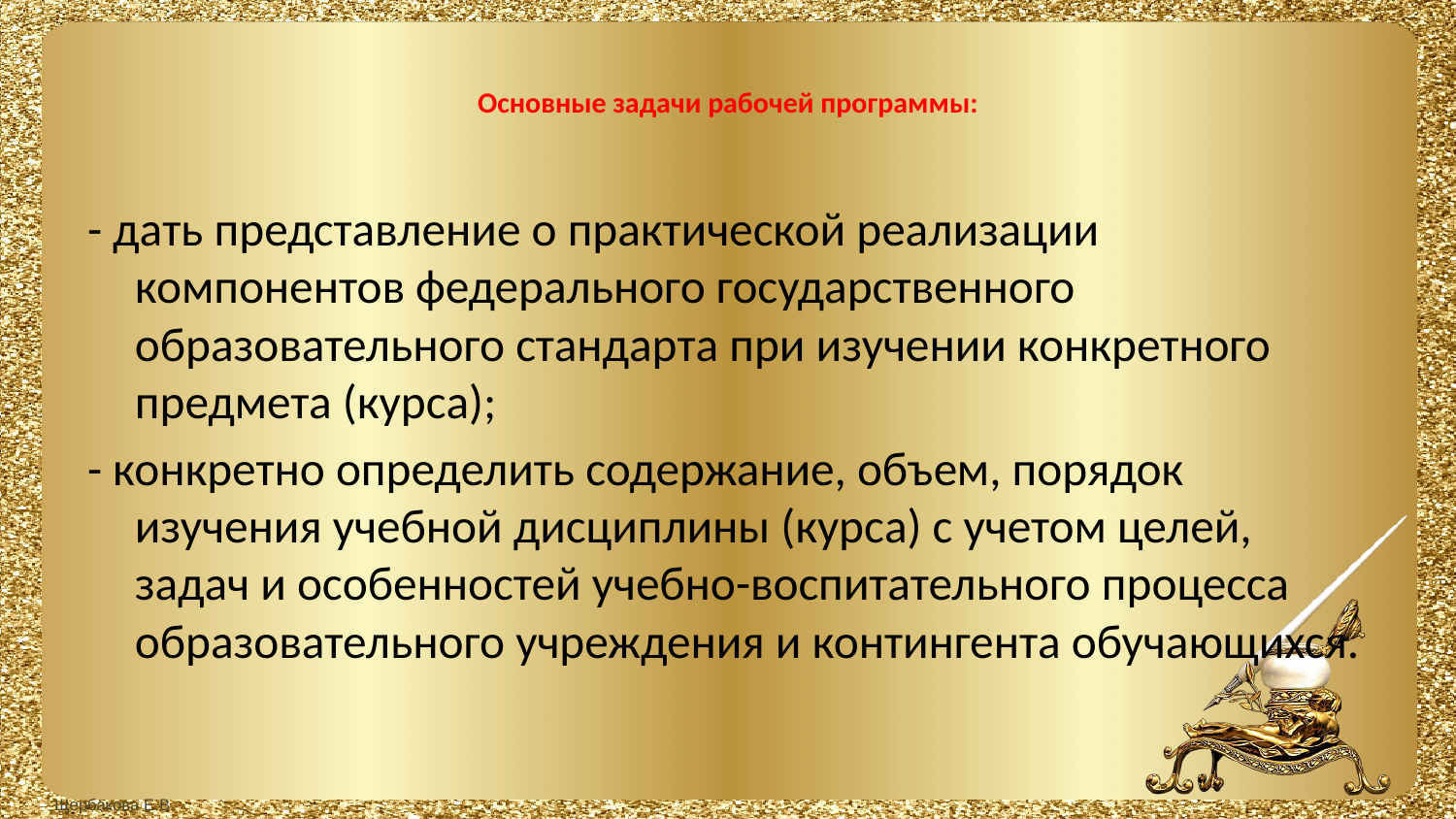

# Основные задачи рабочей программы:
- дать представление о практической реализации компонентов федерального государственного образовательного стандарта при изучении конкретного предмета (курса);
- конкретно определить содержание, объем, порядок изучения учебной дисциплины (курса) с учетом целей, задач и особенностей учебно-воспитательного процесса образовательного учреждения и контингента обучающихся.